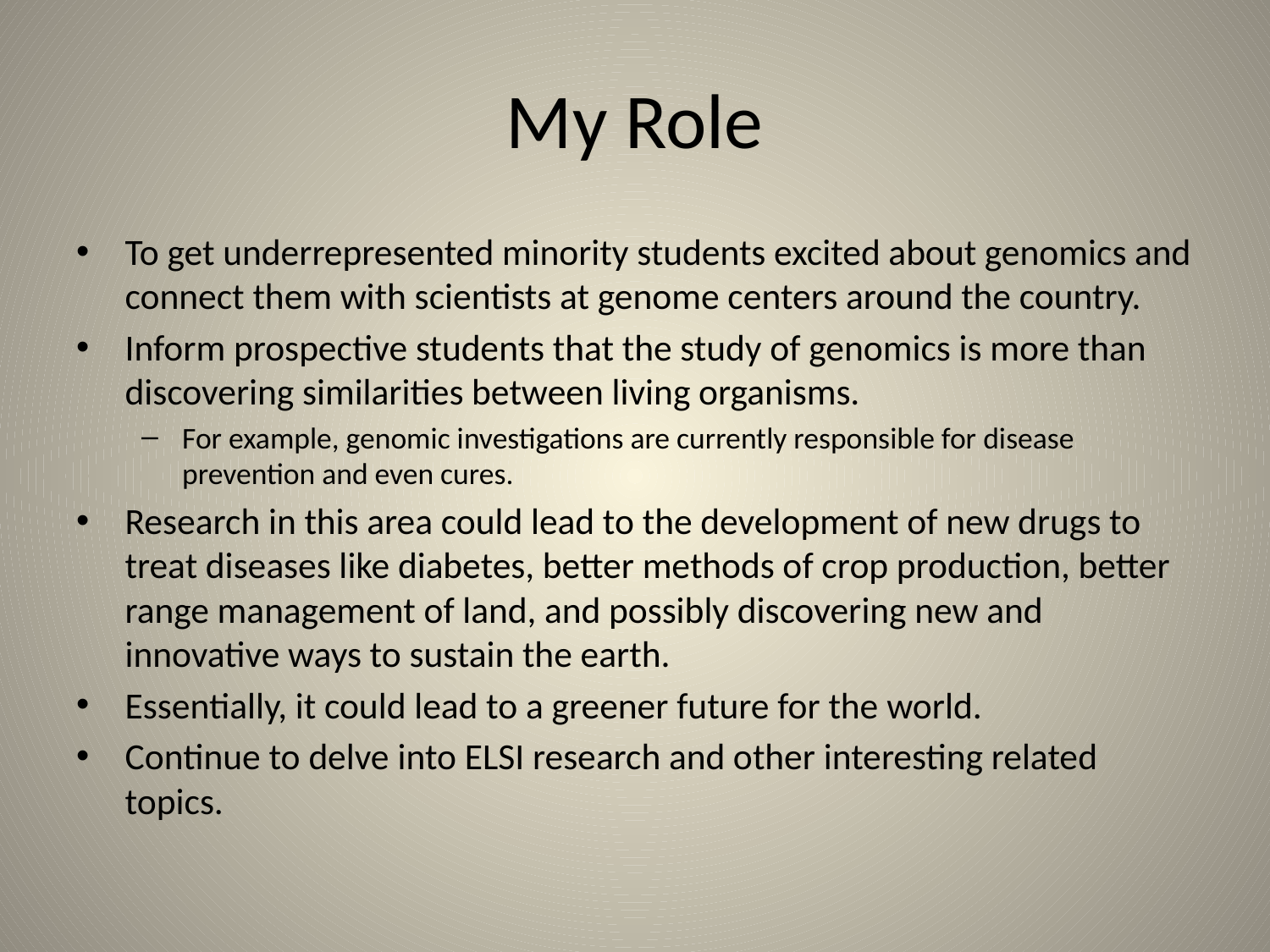

# My Role
To get underrepresented minority students excited about genomics and connect them with scientists at genome centers around the country.
Inform prospective students that the study of genomics is more than discovering similarities between living organisms.
For example, genomic investigations are currently responsible for disease prevention and even cures.
Research in this area could lead to the development of new drugs to treat diseases like diabetes, better methods of crop production, better range management of land, and possibly discovering new and innovative ways to sustain the earth.
Essentially, it could lead to a greener future for the world.
Continue to delve into ELSI research and other interesting related topics.